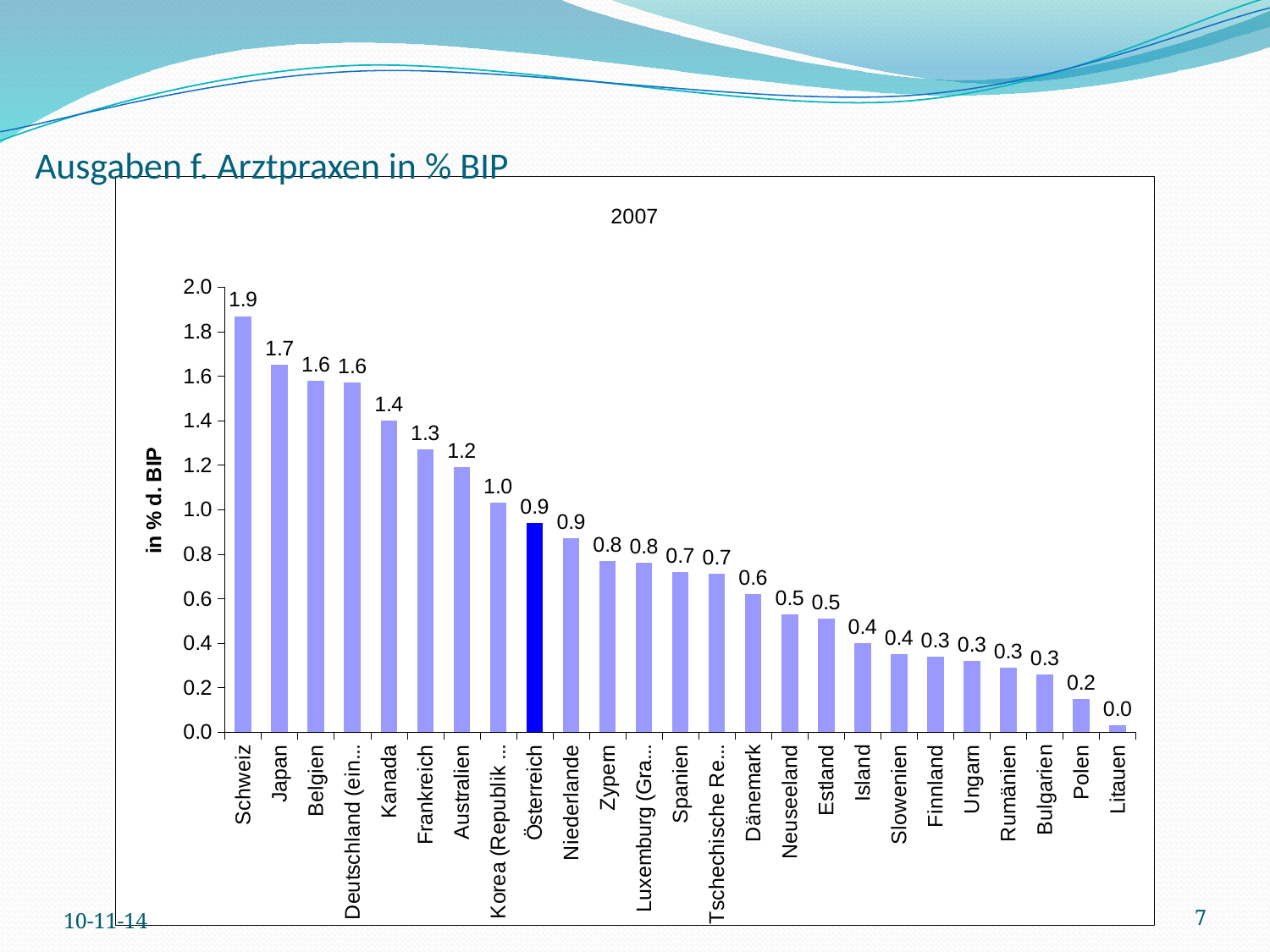

# Ausgaben f. Arztpraxen in % BIP

### Chart:

| Category | 2007 |
|---|---|
| Schweiz | 1.87 |
| Japan | 1.65 |
| Belgien | 1.58 |
| Deutschland (einschließlich ex-DDR seit 1991) | 1.57 |
| Kanada | 1.4 |
| Frankreich | 1.27 |
| Australien | 1.19 |
| Korea (Republik von) (Süd) | 1.03 |
| Österreich | 0.94 |
| Niederlande | 0.87 |
| Zypern | 0.77 |
| Luxemburg (Grand-Duché) | 0.76 |
| Spanien | 0.72 |
| Tschechische Republik | 0.71 |
| Dänemark | 0.62 |
| Neuseeland | 0.53 |
| Estland | 0.51 |
| Island | 0.4 |
| Slowenien | 0.35 |
| Finnland | 0.34 |
| Ungarn | 0.32 |
| Rumänien | 0.29 |
| Bulgarien | 0.26 |
| Polen | 0.15 |
| Litauen | 0.03 |
10-11-14
7